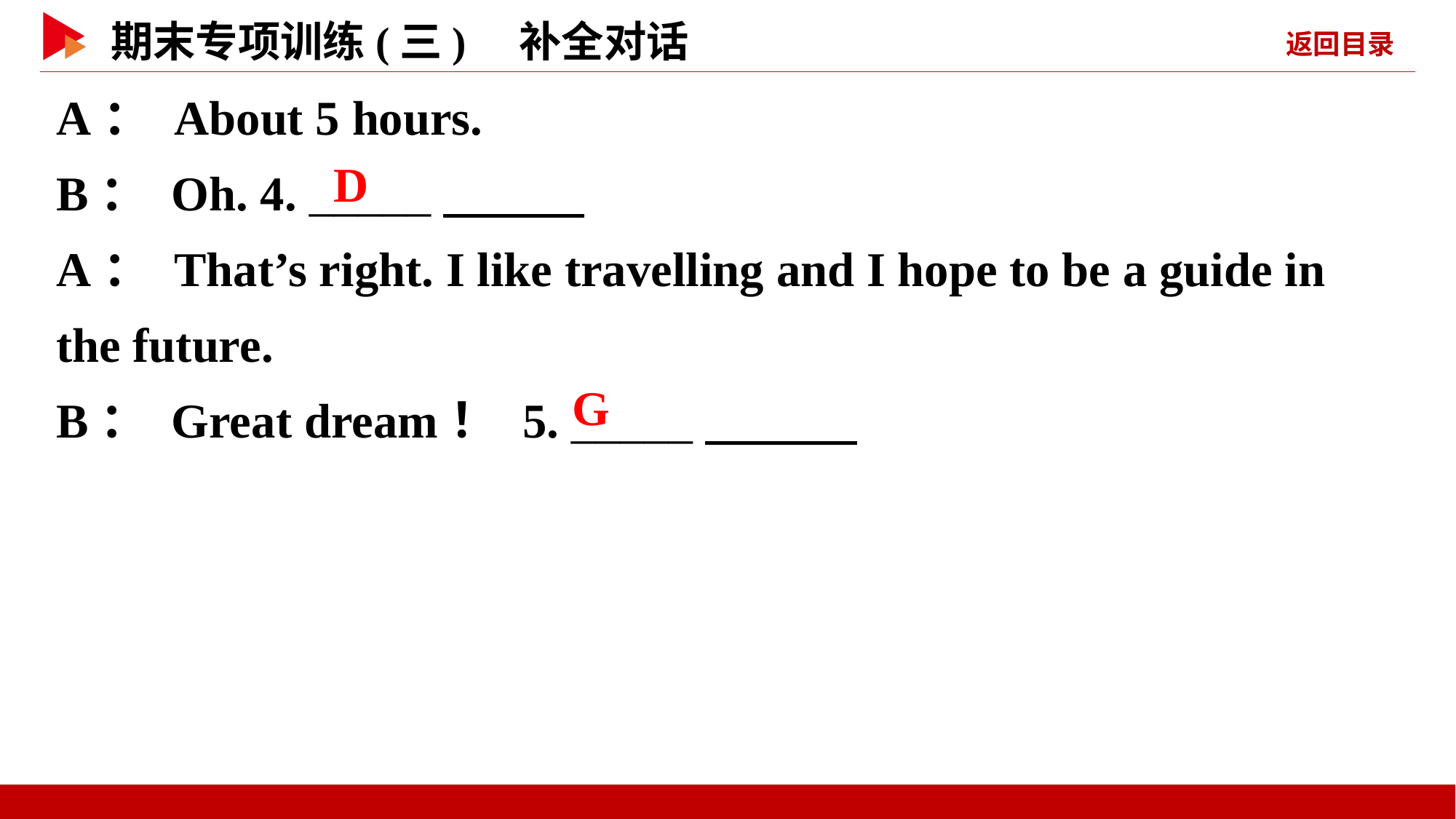

A： About 5 hours.
B： Oh. 4. _____
A： That’s right. I like travelling and I hope to be a guide in the future.
B： Great dream！ 5. _____
　D
　G